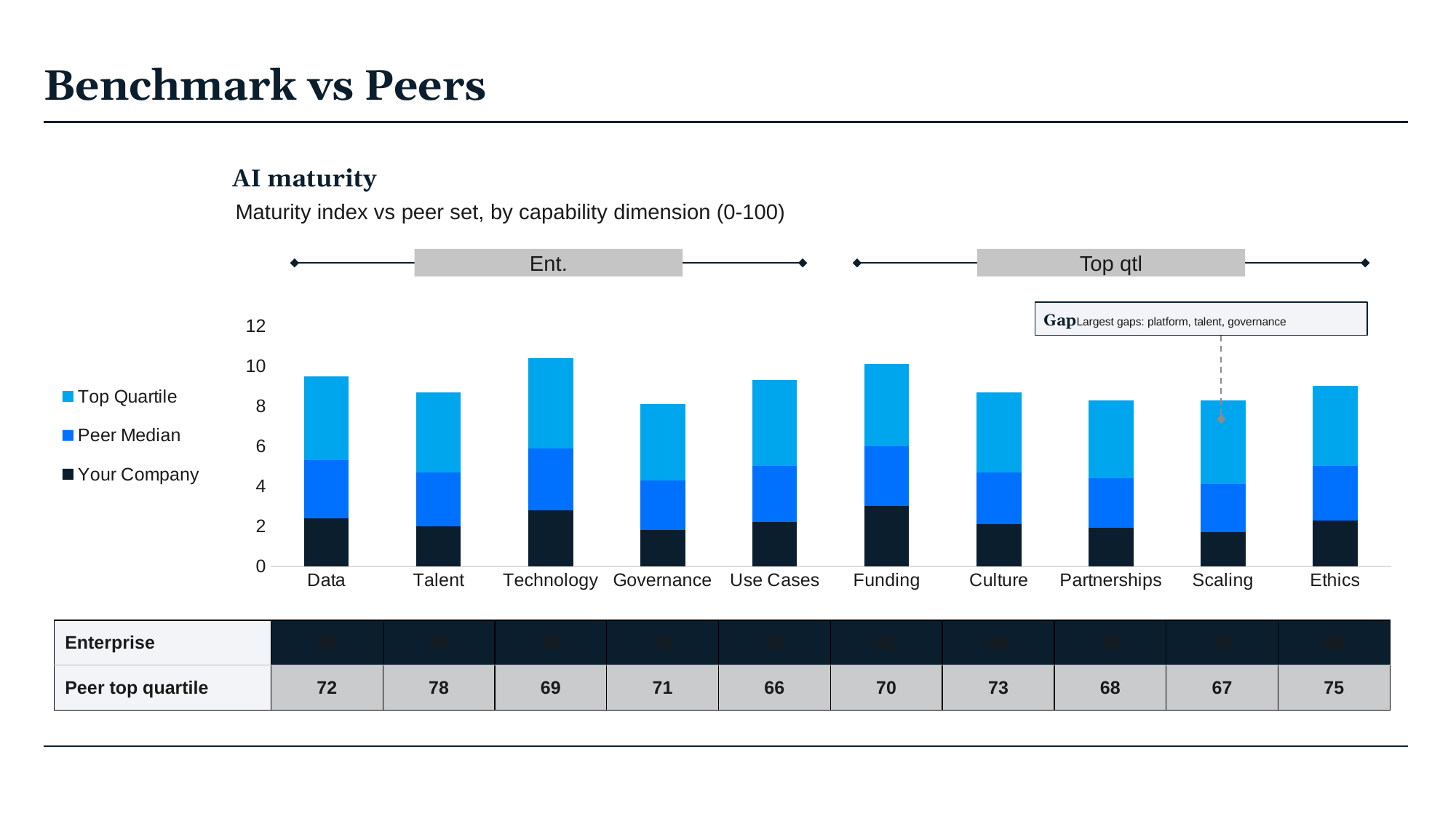

# Benchmark vs Peers
AI maturity
Maturity index vs peer set, by capability dimension (0-100)
Ent.
Top qtl
GapLargest gaps: platform, talent, governance

### Chart

| Category | Your Company | Peer Median | Top Quartile |
|---|---|---|---|
| Data | 2.4 | 2.9 | 4.2 |
| Talent | 2.0 | 2.7 | 4.0 |
| Technology | 2.8 | 3.1 | 4.5 |
| Governance | 1.8 | 2.5 | 3.8 |
| Use Cases | 2.2 | 2.8 | 4.3 |
| Funding | 3.0 | 3.0 | 4.1 |
| Culture | 2.1 | 2.6 | 4.0 |
| Partnerships | 1.9 | 2.5 | 3.9 |
| Scaling | 1.7 | 2.4 | 4.2 |
| Ethics | 2.3 | 2.7 | 4.0 |
| Enterprise | 48 | 55 | 38 | 34 | 32 | 41 | 44 | 36 | 39 | 46 |
| --- | --- | --- | --- | --- | --- | --- | --- | --- | --- | --- |
| Peer top quartile | 72 | 78 | 69 | 71 | 66 | 70 | 73 | 68 | 67 | 75 |